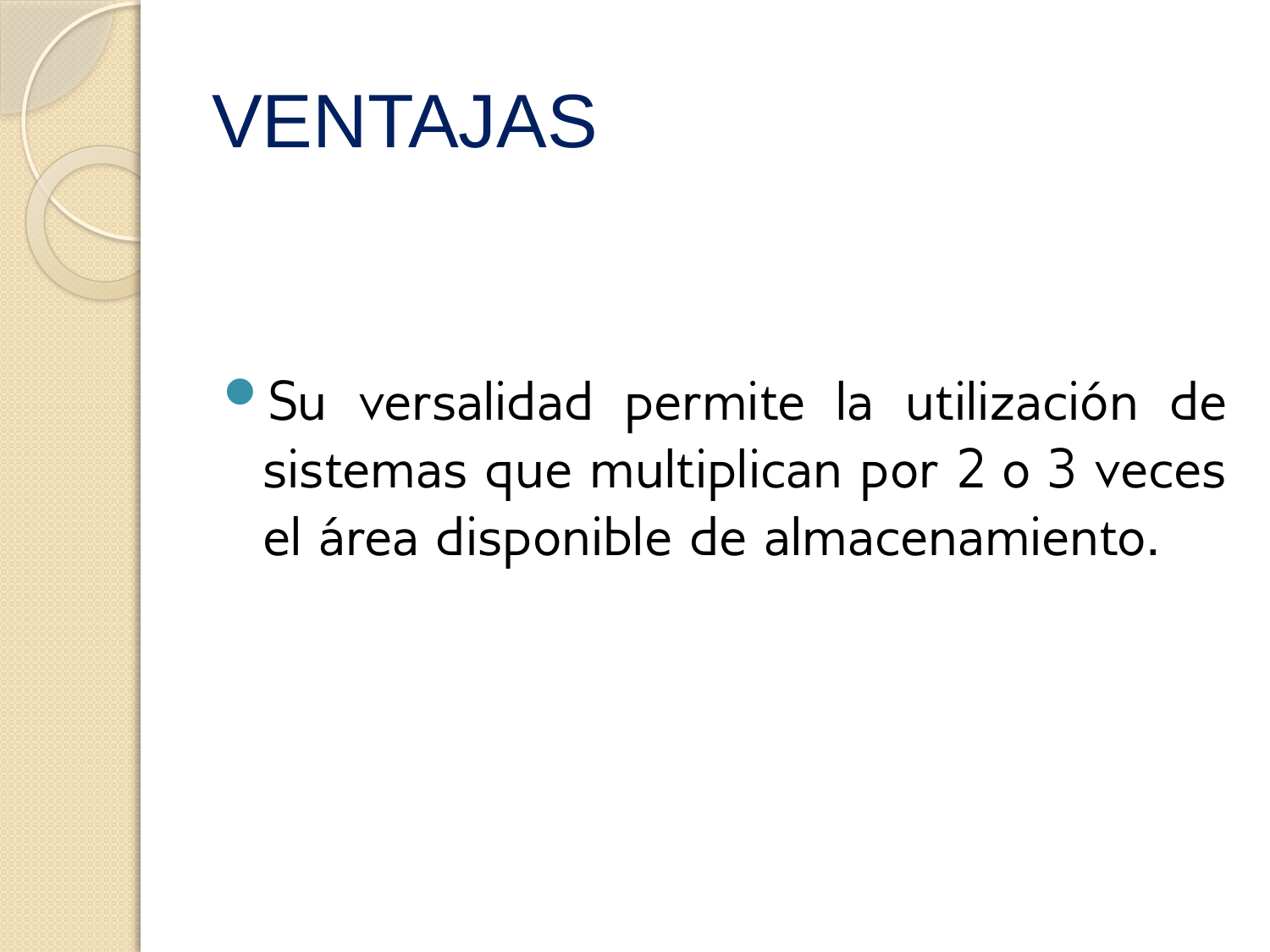

# VENTAJAS

Su versalidad permite la utilización de sistemas que multiplican por 2 o 3 veces el área disponible de almacenamiento.